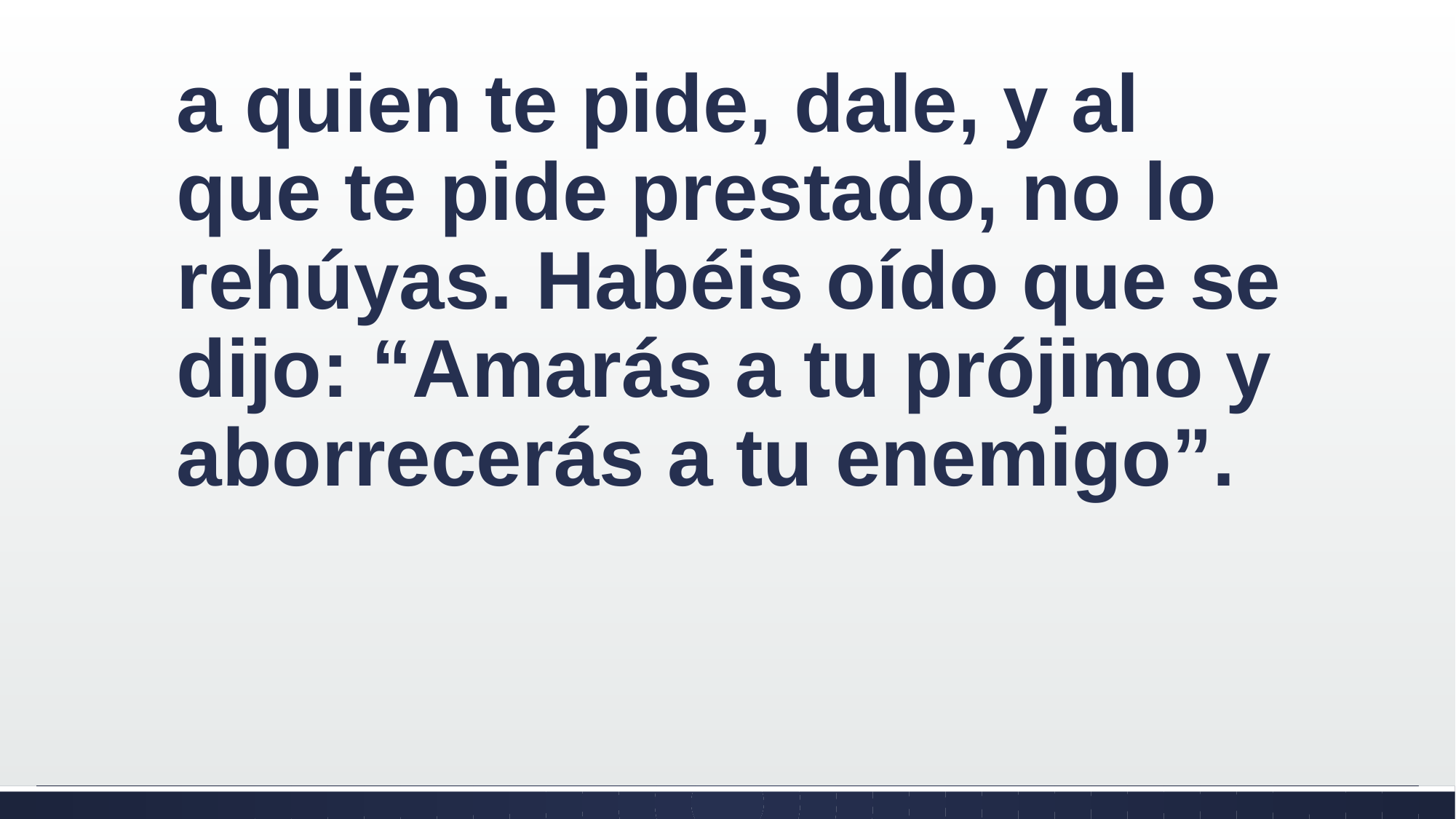

#
a quien te pide, dale, y al que te pide prestado, no lo rehúyas. Habéis oído que se dijo: “Amarás a tu prójimo y aborrecerás a tu enemigo”.